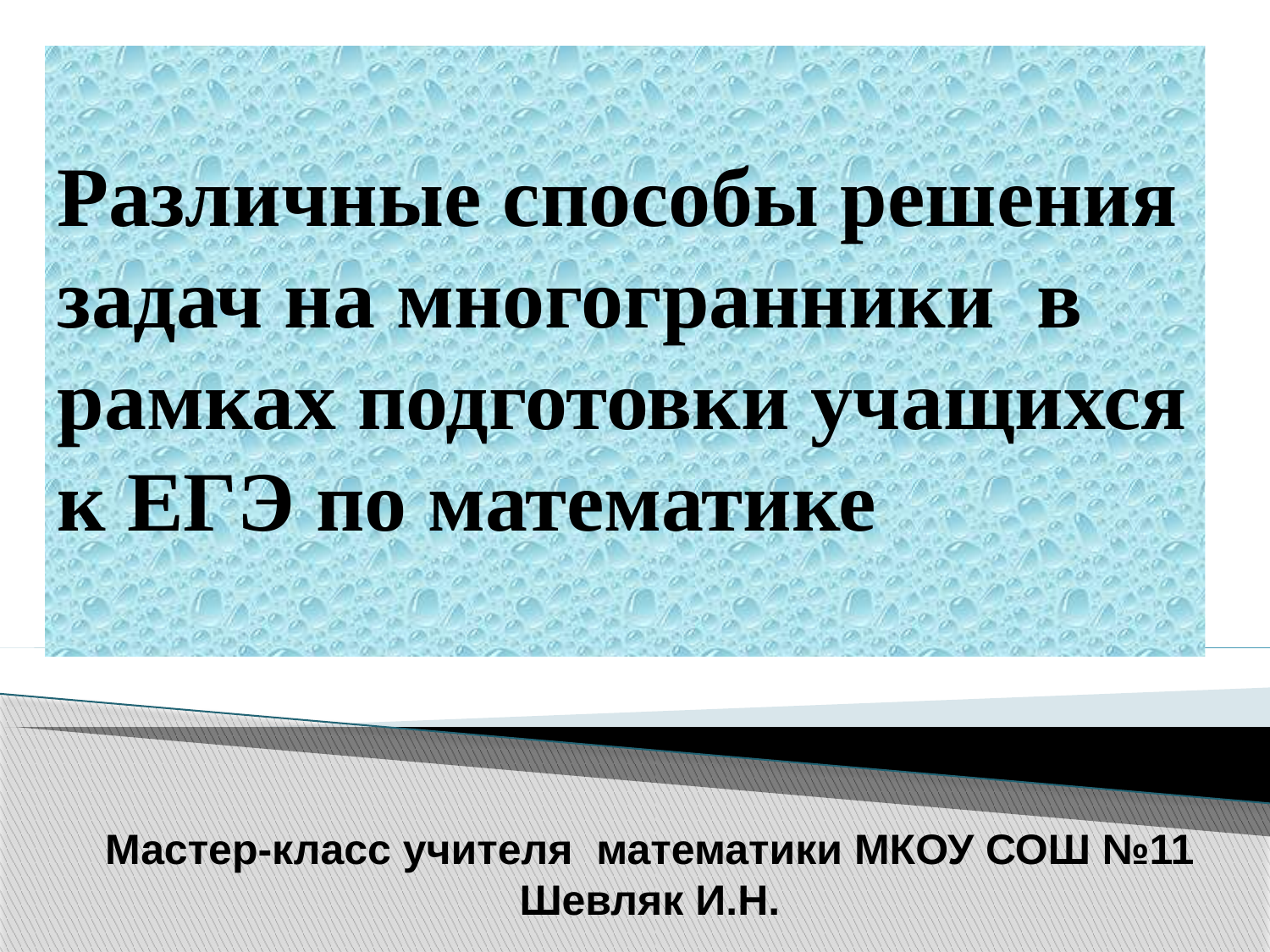

# Различные способы решения задач на многогранники  в рамках подготовки учащихся к ЕГЭ по математике
Мастер-класс учителя  математики МКОУ СОШ №11 Шевляк И.Н.